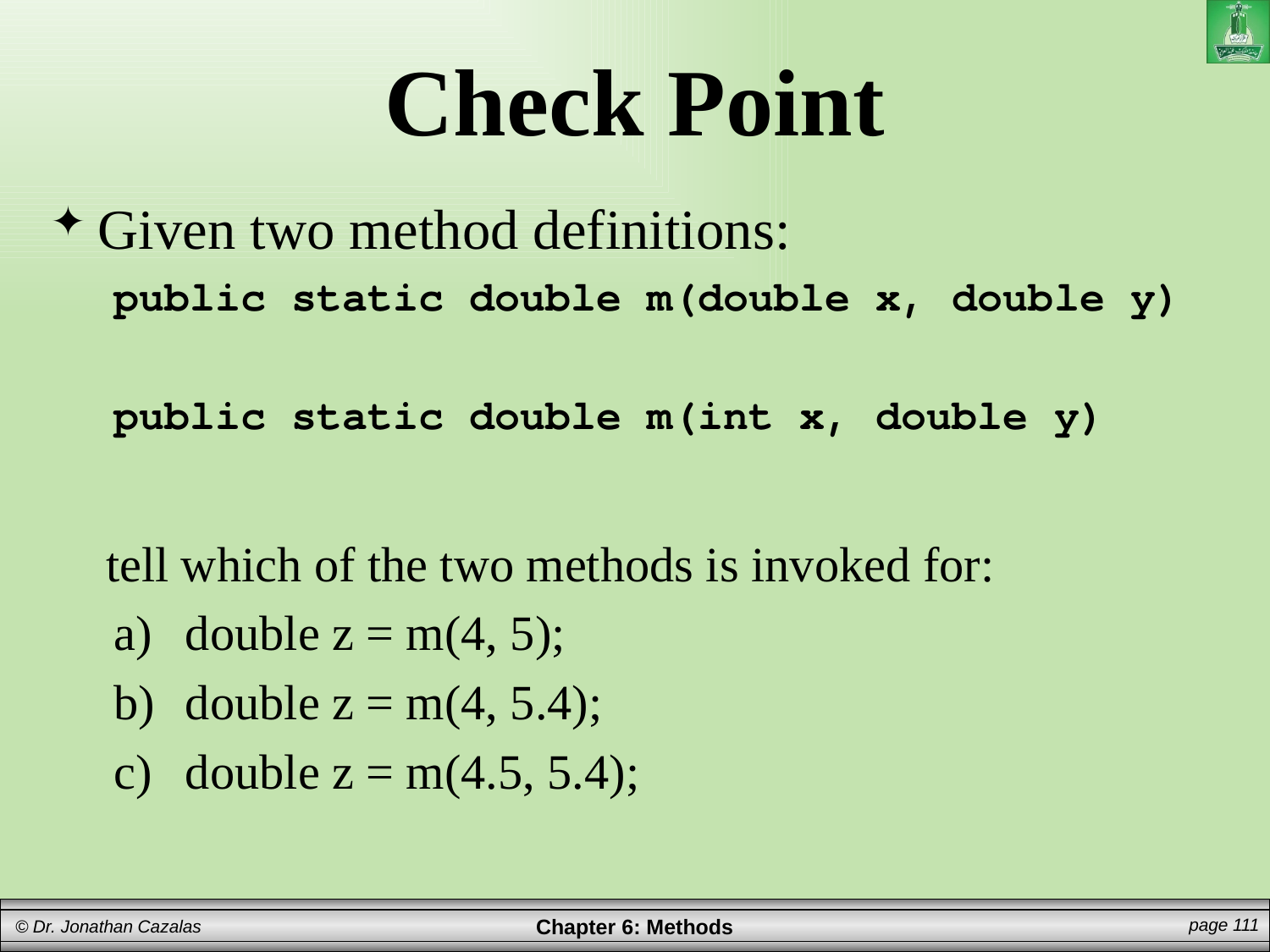

# Check Point
Given two method definitions:
public static double m(double x, double y)

public static double m(int x, double y)

tell which of the two methods is invoked for:
double z = m(4, 5);
double z = m(4, 5.4);
double z = m(4.5, 5.4);